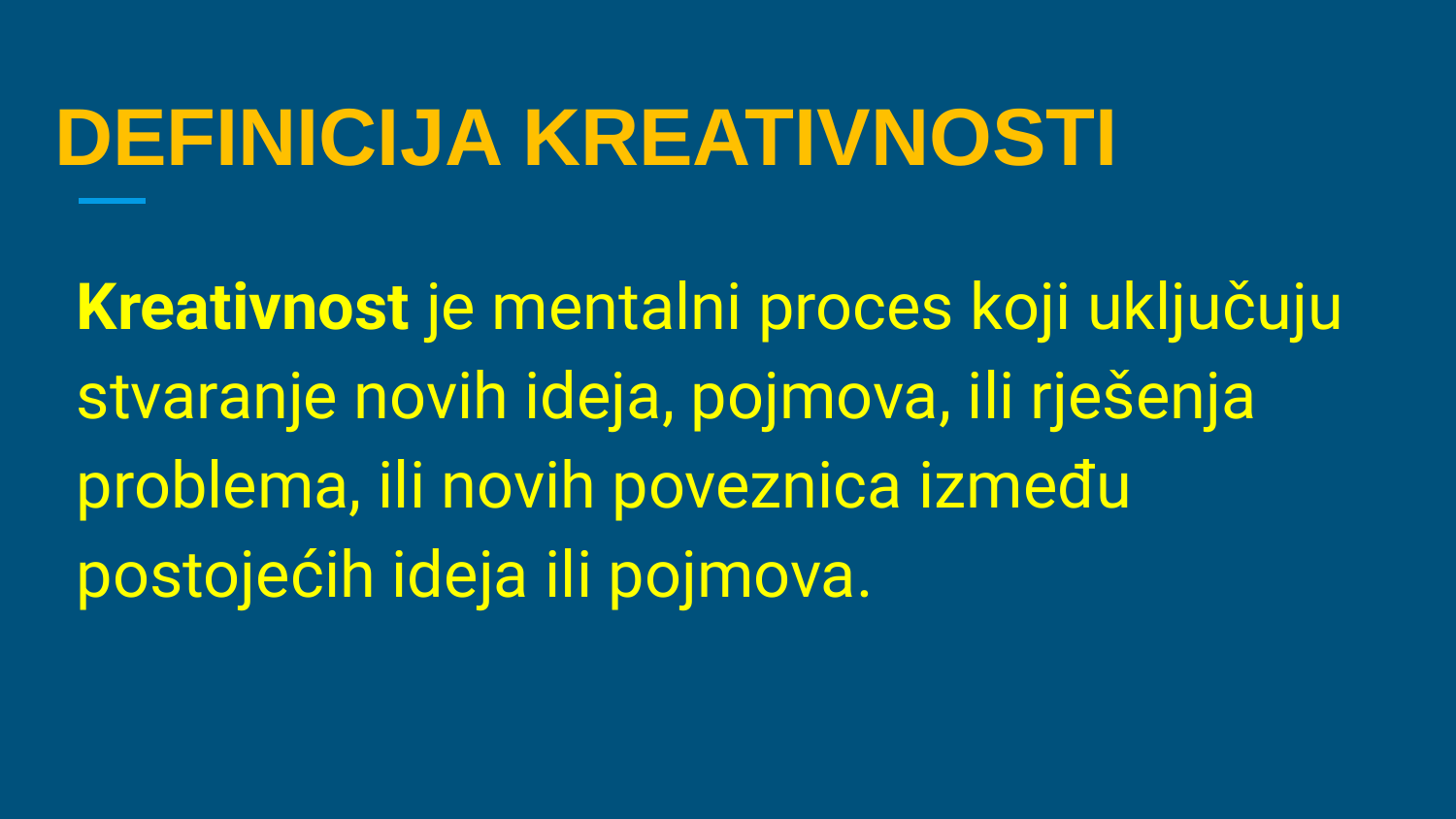

# DEFINICIJA KREATIVNOSTI
Kreativnost je mentalni proces koji uključuju stvaranje novih ideja, pojmova, ili rješenja problema, ili novih poveznica između postojećih ideja ili pojmova.